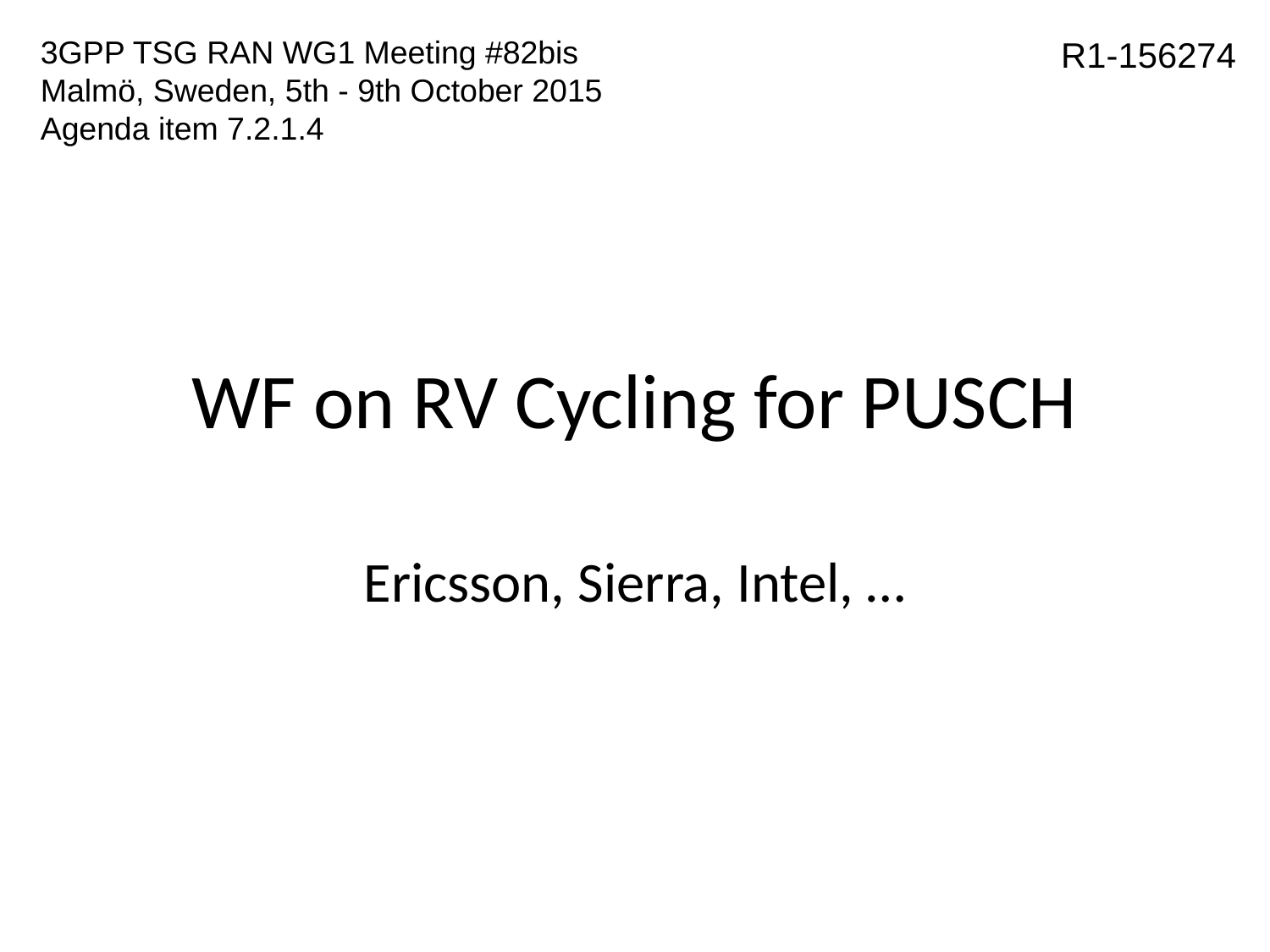

3GPP TSG RAN WG1 Meeting #82bis
Malmö, Sweden, 5th - 9th October 2015
Agenda item 7.2.1.4
R1-156274
# WF on RV Cycling for PUSCH
Ericsson, Sierra, Intel, …